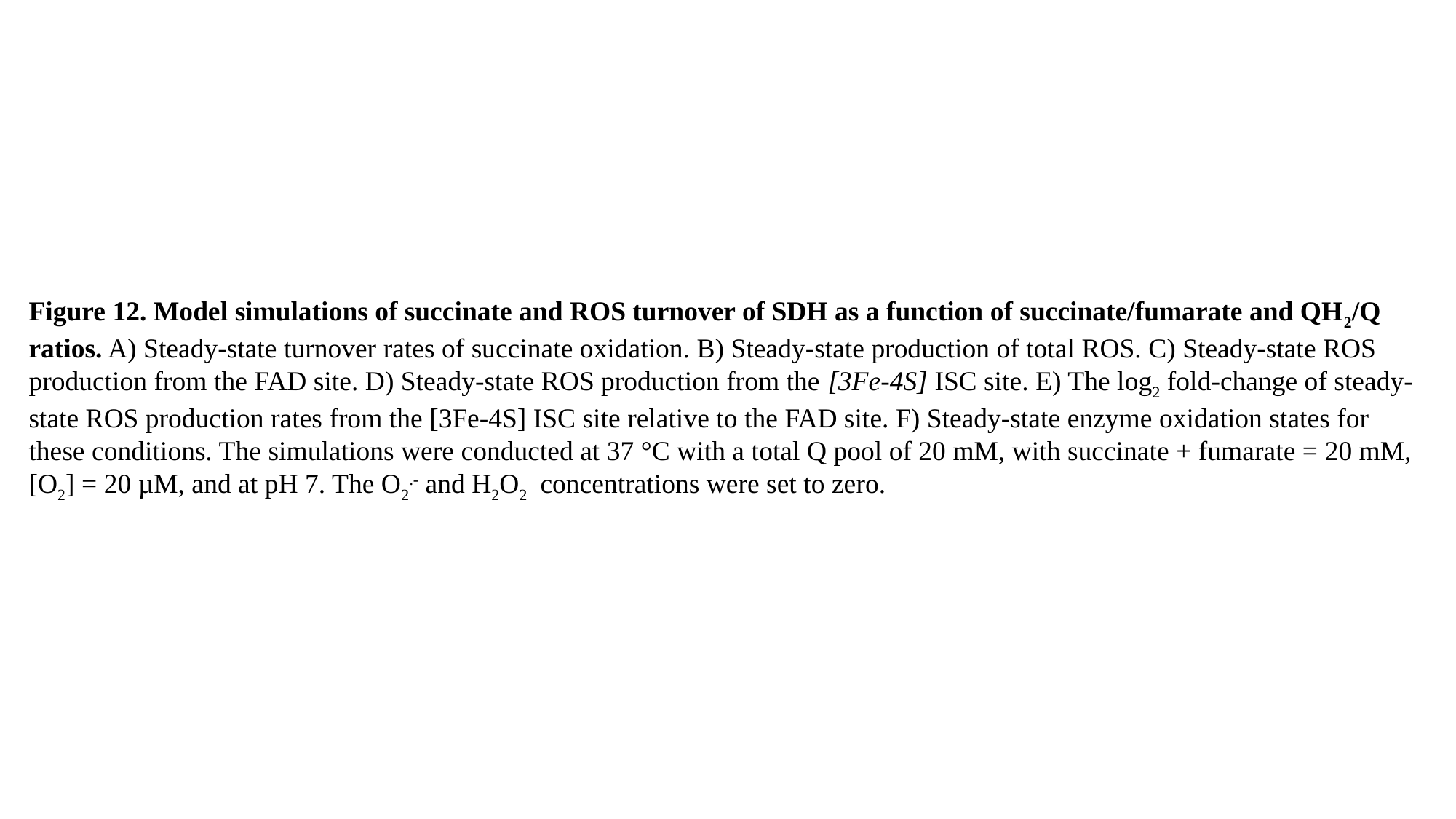

Figure 12. Model simulations of succinate and ROS turnover of SDH as a function of succinate/fumarate and QH2/Q ratios. A) Steady-state turnover rates of succinate oxidation. B) Steady-state production of total ROS. C) Steady-state ROS production from the FAD site. D) Steady-state ROS production from the [3Fe-4S] ISC site. E) The log2 fold-change of steady-state ROS production rates from the [3Fe-4S] ISC site relative to the FAD site. F) Steady-state enzyme oxidation states for these conditions. The simulations were conducted at 37 °C with a total Q pool of 20 mM, with succinate + fumarate = 20 mM, [O2] = 20 µM, and at pH 7. The O2.- and H2O2  concentrations were set to zero.